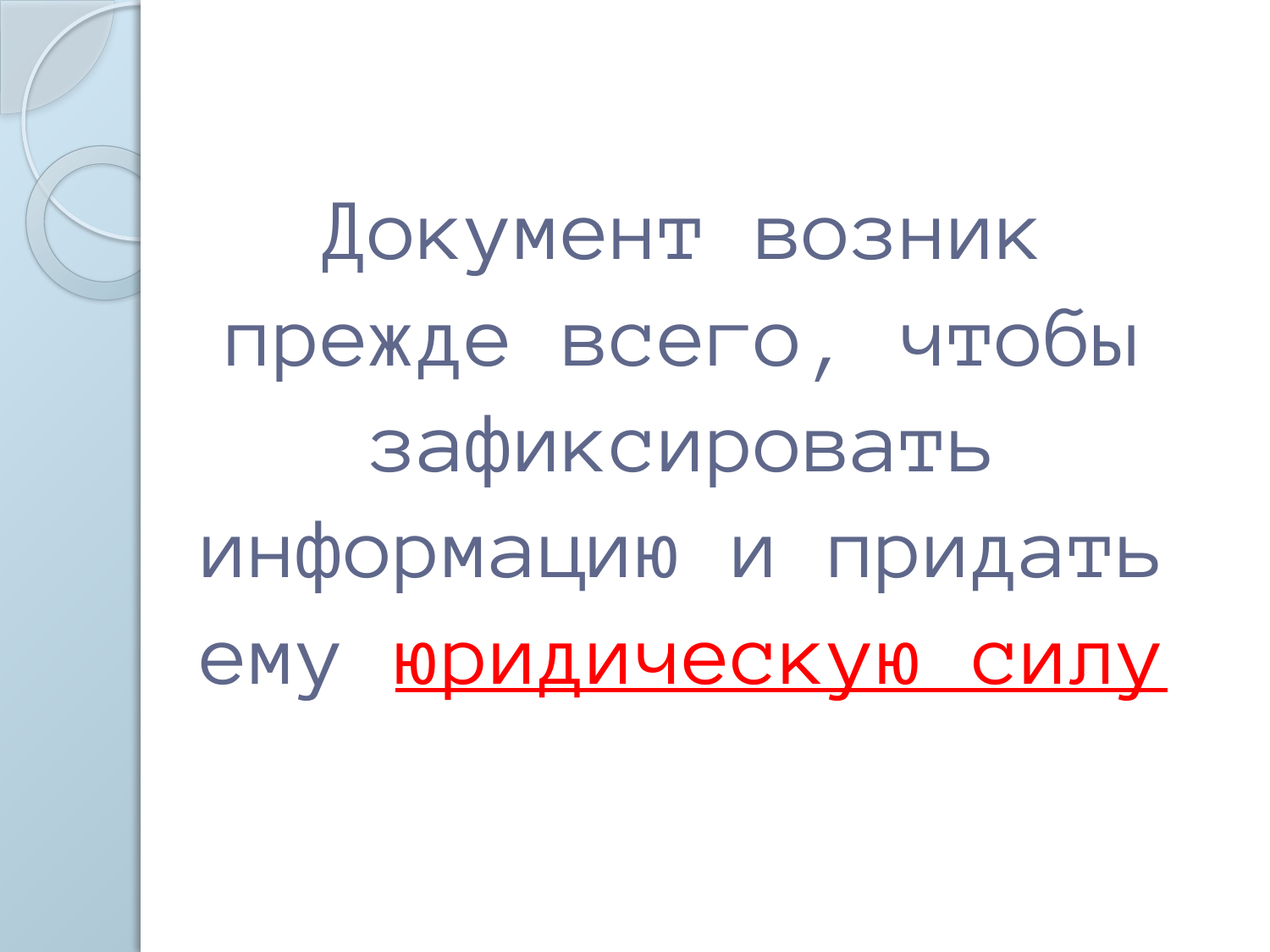

# Документ возник прежде всего, чтобы зафиксировать информацию и придать ему юридическую силу